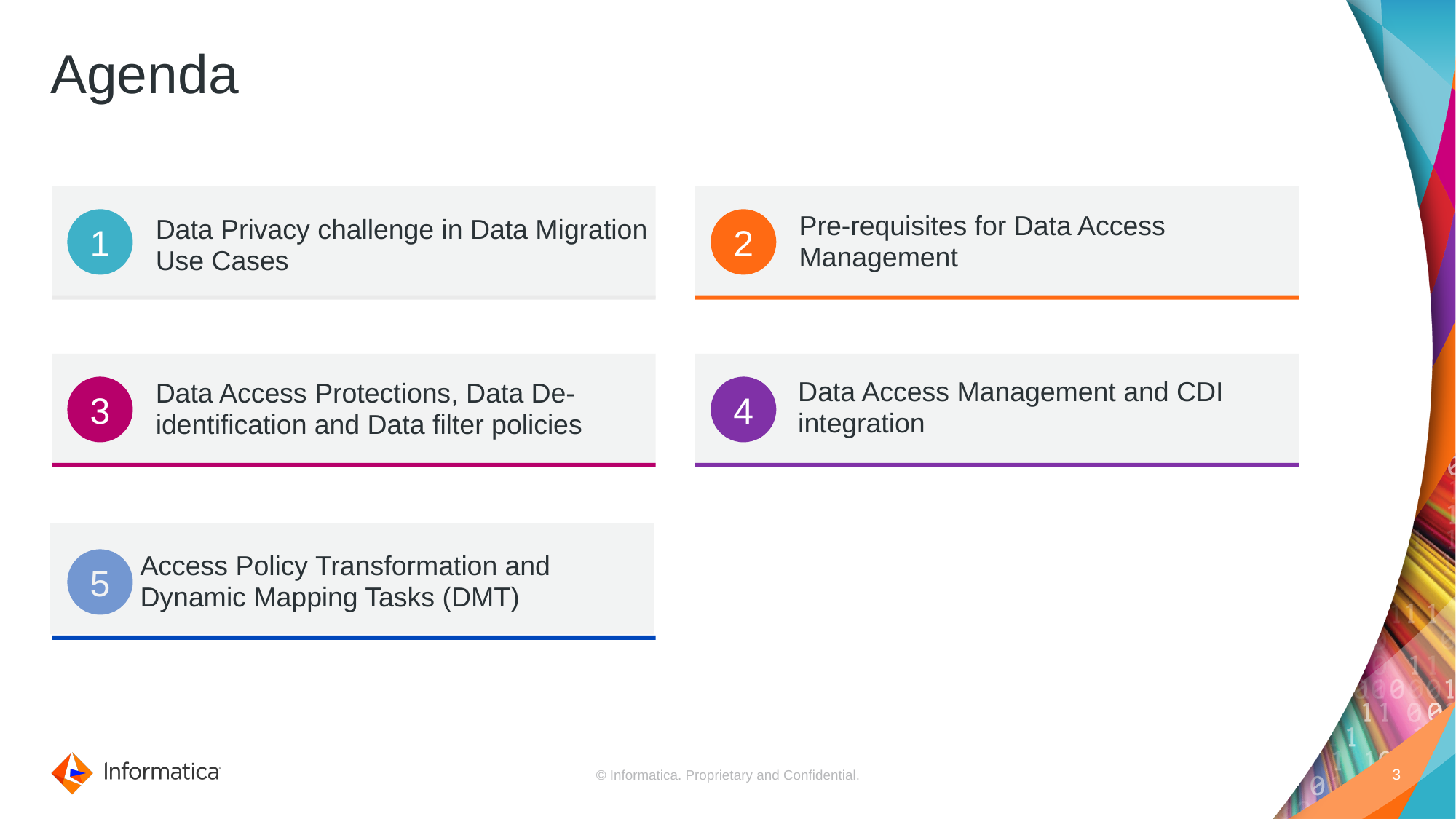

# Agenda

Data Privacy challenge in Data Migration Use Cases
Pre-requisites for Data Access Management
1
2

Data Access Management and CDI integration
Data Access Protections, Data De-identification and Data filter policies

3
4

Access Policy Transformation and Dynamic Mapping Tasks (DMT)

5